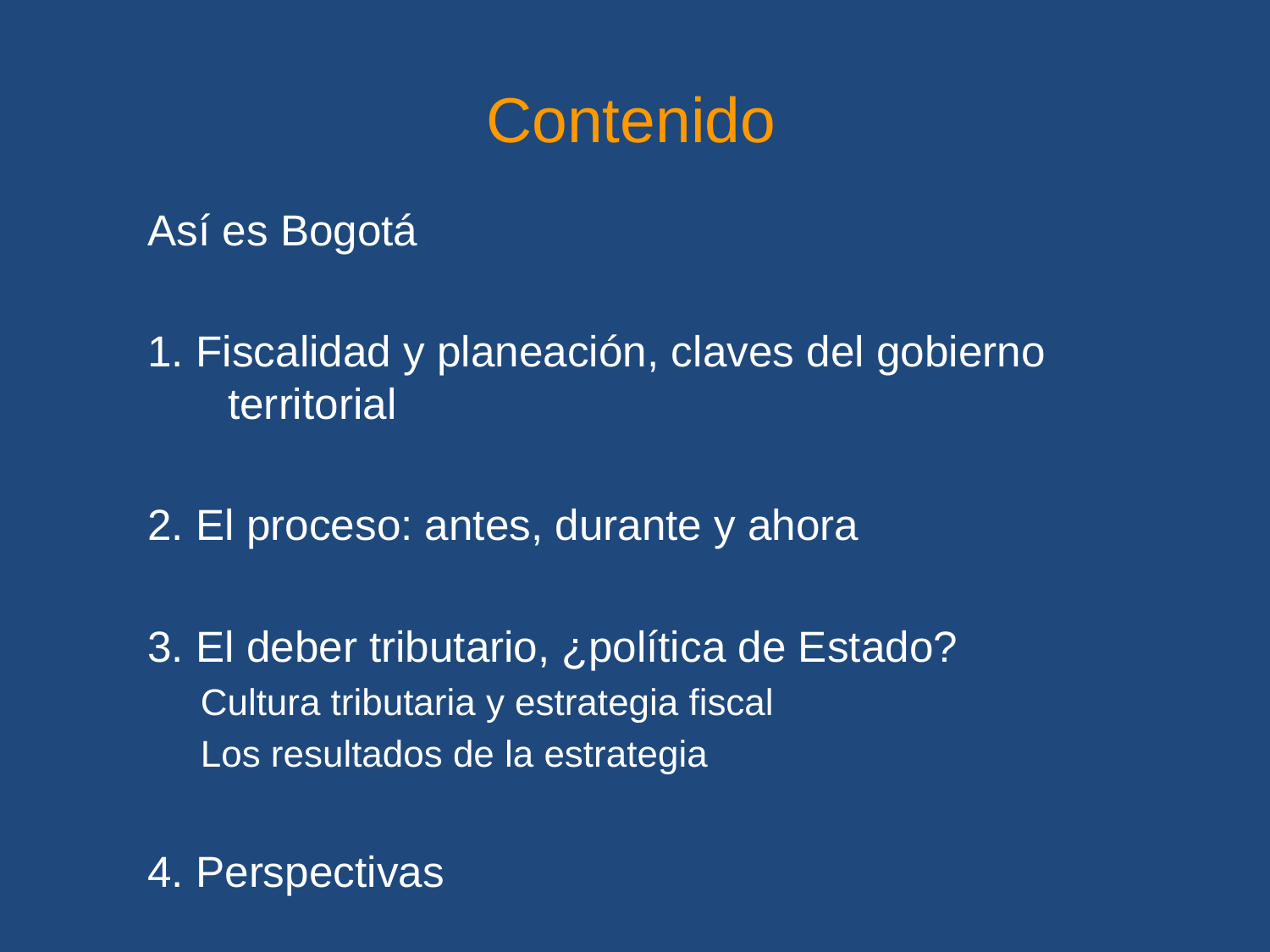

# Contenido
Así es Bogotá

1. Fiscalidad y planeación, claves del gobierno territorial

2. El proceso: antes, durante y ahora

3. El deber tributario, ¿política de Estado?
Cultura tributaria y estrategia fiscal
Los resultados de la estrategia

4. Perspectivas